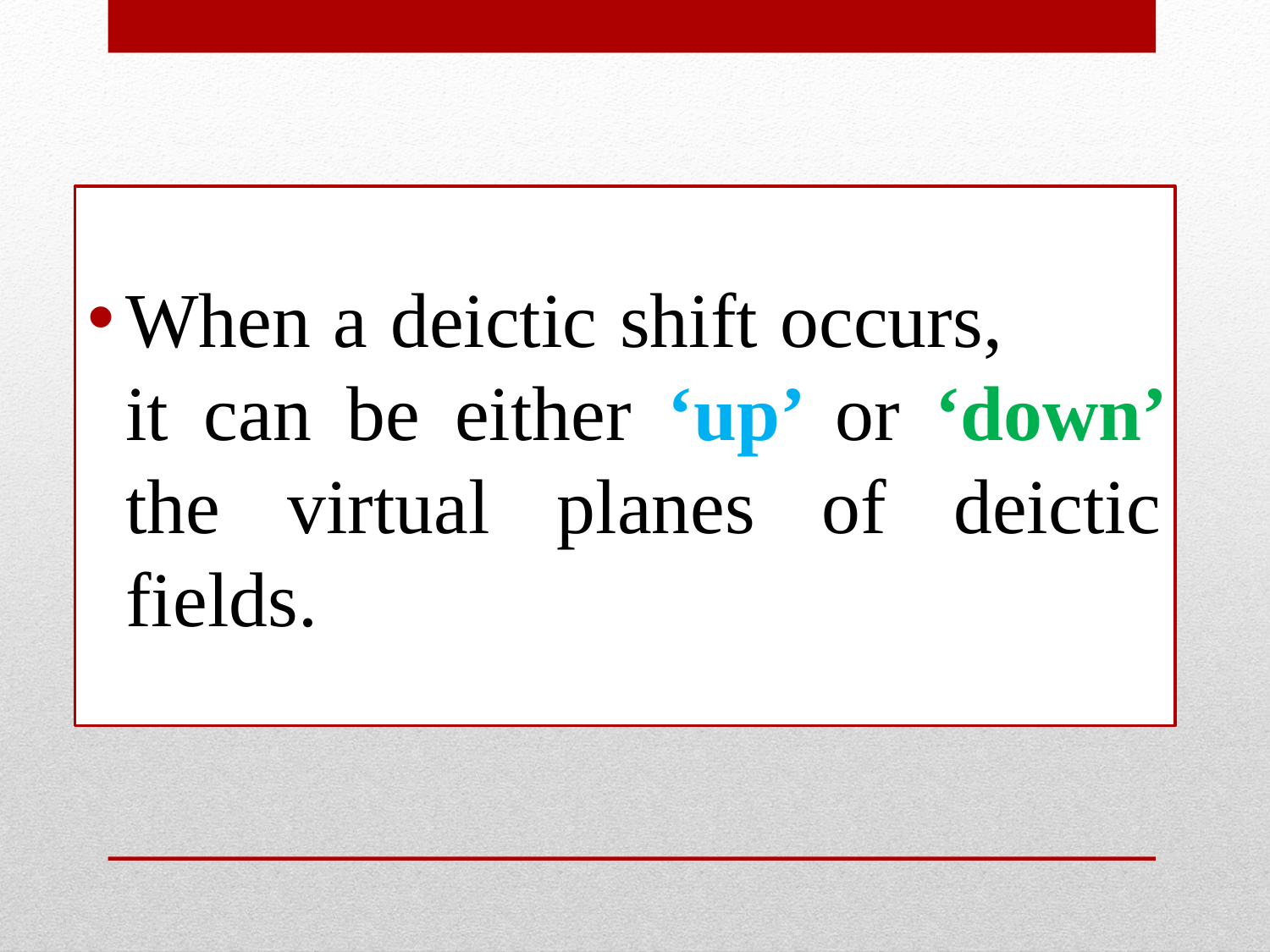

When a deictic shift occurs,        it can be either ‘up’ or ‘down’ the virtual planes of deictic fields.